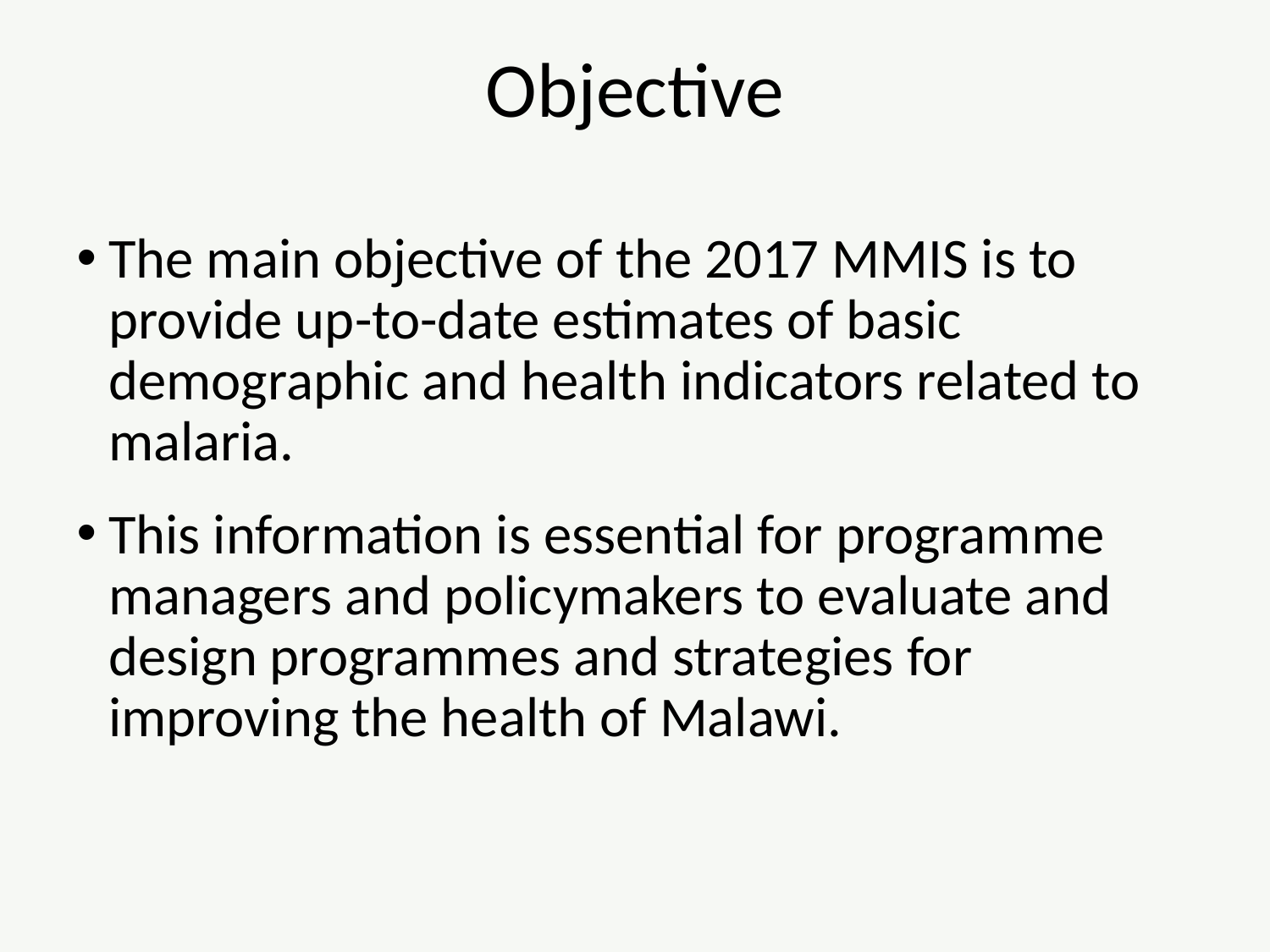

# Objective
The main objective of the 2017 MMIS is to provide up-to-date estimates of basic demographic and health indicators related to malaria.
This information is essential for programme managers and policymakers to evaluate and design programmes and strategies for improving the health of Malawi.